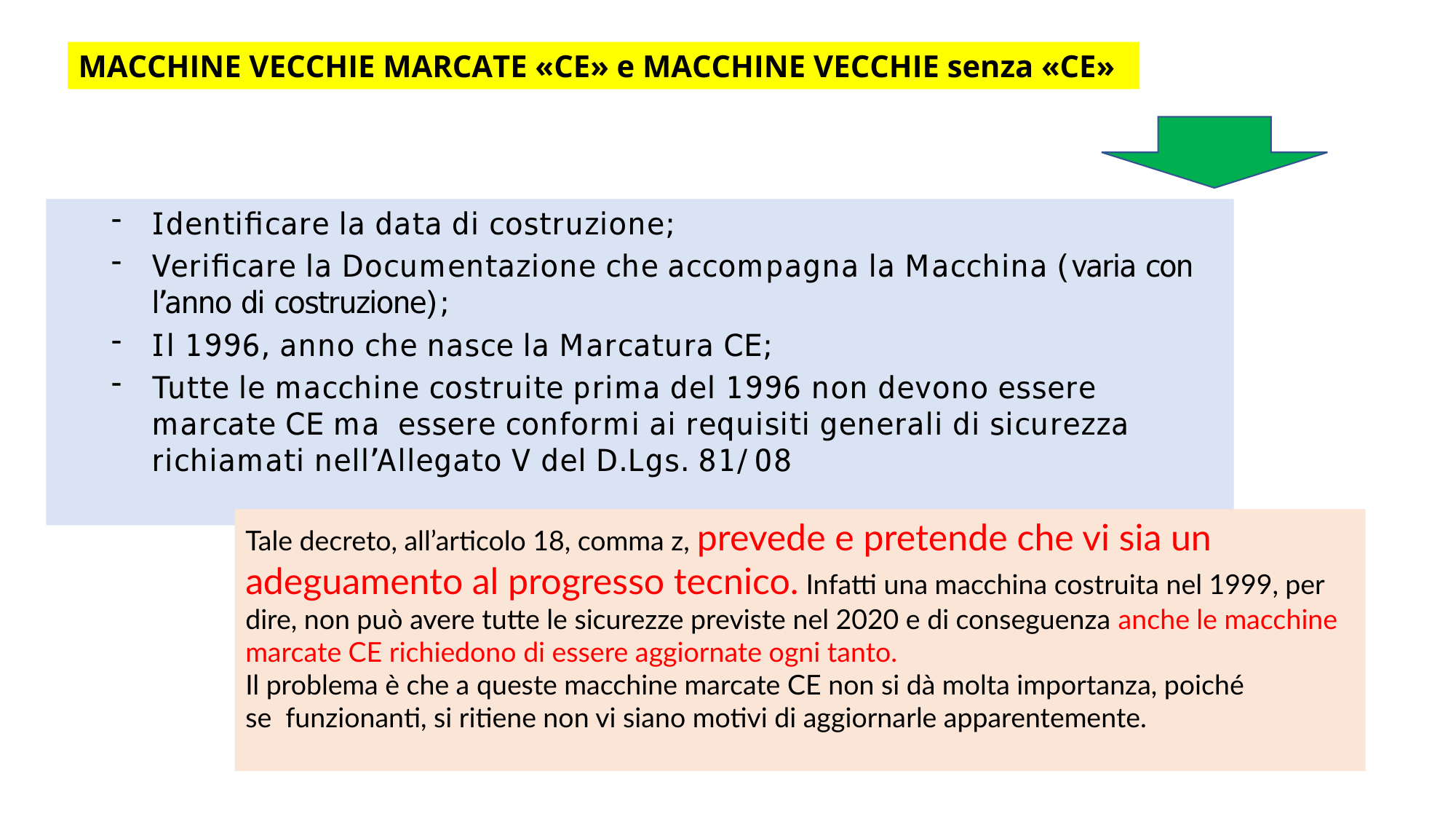

MACCHINE VECCHIE MARCATE «CE» e MACCHINE VECCHIE senza «CE»

Identificare la data di costruzione;
Verificare la Documentazione che accompagna la Macchina (varia con l’anno di costruzione);
Il 1996, anno che nasce la Marcatura CE;
Tutte le macchine costruite prima del 1996 non devono essere marcate CE ma  essere conformi ai requisiti generali di sicurezza richiamati nell’Allegato V del D.Lgs. 81/08

Tale decreto, all’articolo 18, comma z, prevede e pretende che vi sia un adeguamento al progresso tecnico. Infatti una macchina costruita nel 1999, per dire, non può avere tutte le sicurezze previste nel 2020 e di conseguenza anche le macchine marcate CE richiedono di essere aggiornate ogni tanto.
Il problema è che a queste macchine marcate CE non si dà molta importanza, poiché se  funzionanti, si ritiene non vi siano motivi di aggiornarle apparentemente.